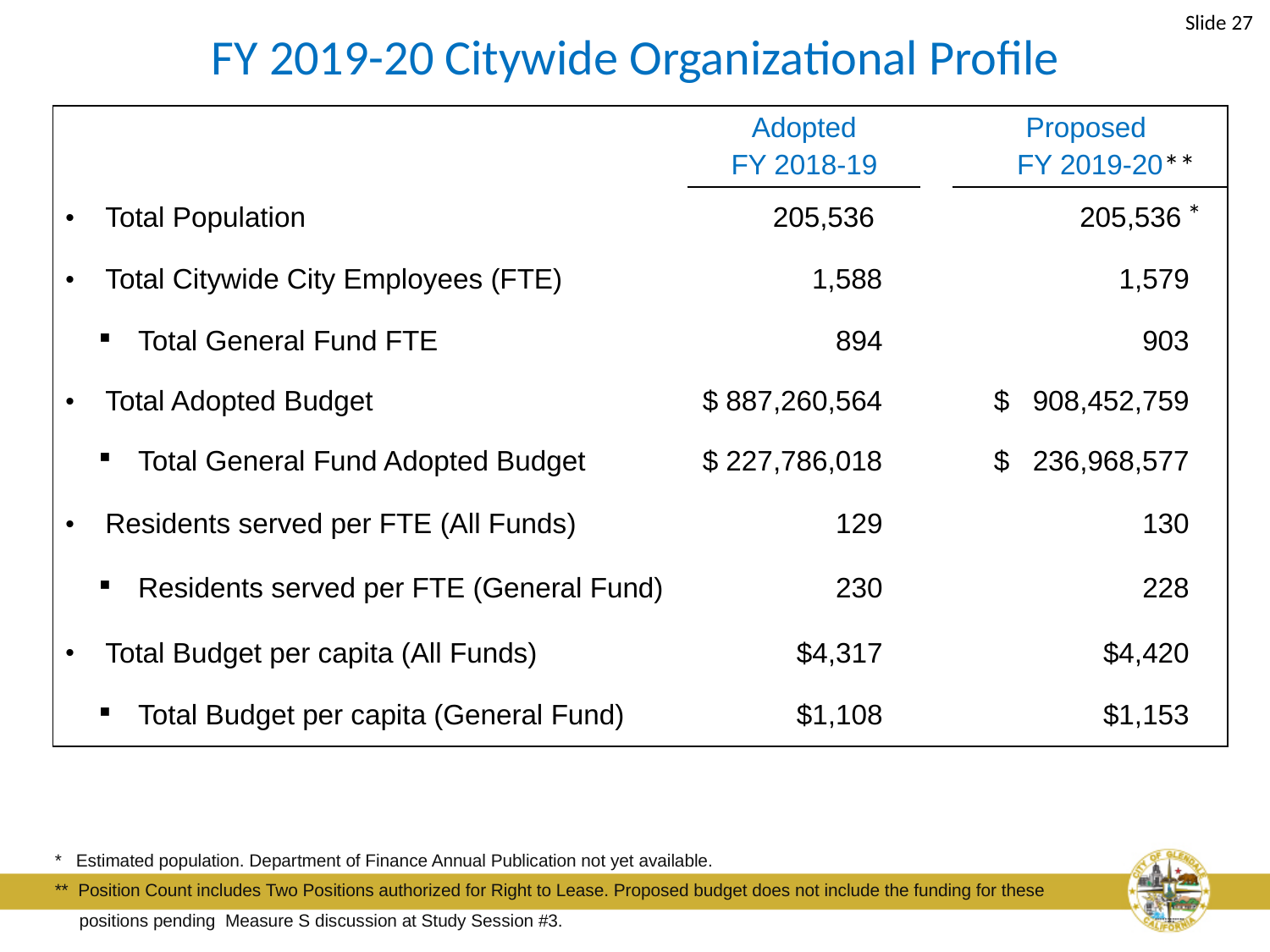

Slide 27
# FY 2019-20 Citywide Organizational Profile
|  | Adopted FY 2018-19 |  | Proposed FY 2019-20 |
| --- | --- | --- | --- |
| Total Population | 205,536 |  | 205,536 |
| Total Citywide City Employees (FTE) | 1,588 |  | 1,579 |
| Total General Fund FTE | 894 |  | 903 |
| Total Adopted Budget | $ 887,260,564 |  | $ 908,452,759 |
| Total General Fund Adopted Budget | $ 227,786,018 |  | $ 236,968,577 |
| Residents served per FTE (All Funds) | 129 |  | 130 |
| Residents served per FTE (General Fund) | 230 |  | 228 |
| Total Budget per capita (All Funds) | $4,317 |  | $4,420 |
| Total Budget per capita (General Fund) | $1,108 |  | $1,153 |
**
*
*   Estimated population. Department of Finance Annual Publication not yet available.
**  Position Count includes Two Positions authorized for Right to Lease. Proposed budget does not include the funding for these
     positions pending  Measure S discussion at Study Session #3.